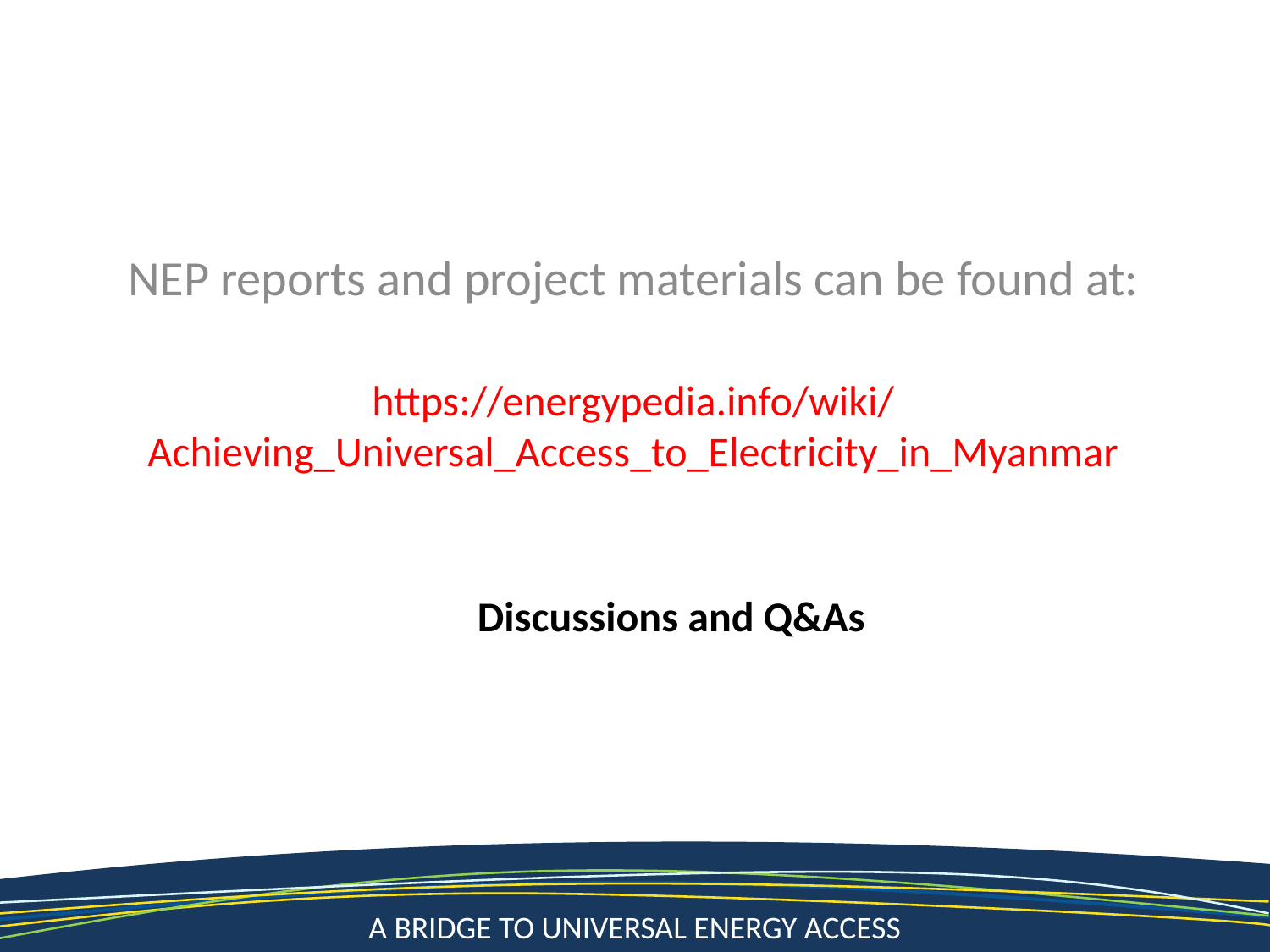

NEP reports and project materials can be found at:

https://energypedia.info/wiki/
Achieving_Universal_Access_to_Electricity_in_Myanmar

Discussions and Q&As

18

A Bridge to Universal Energy Access